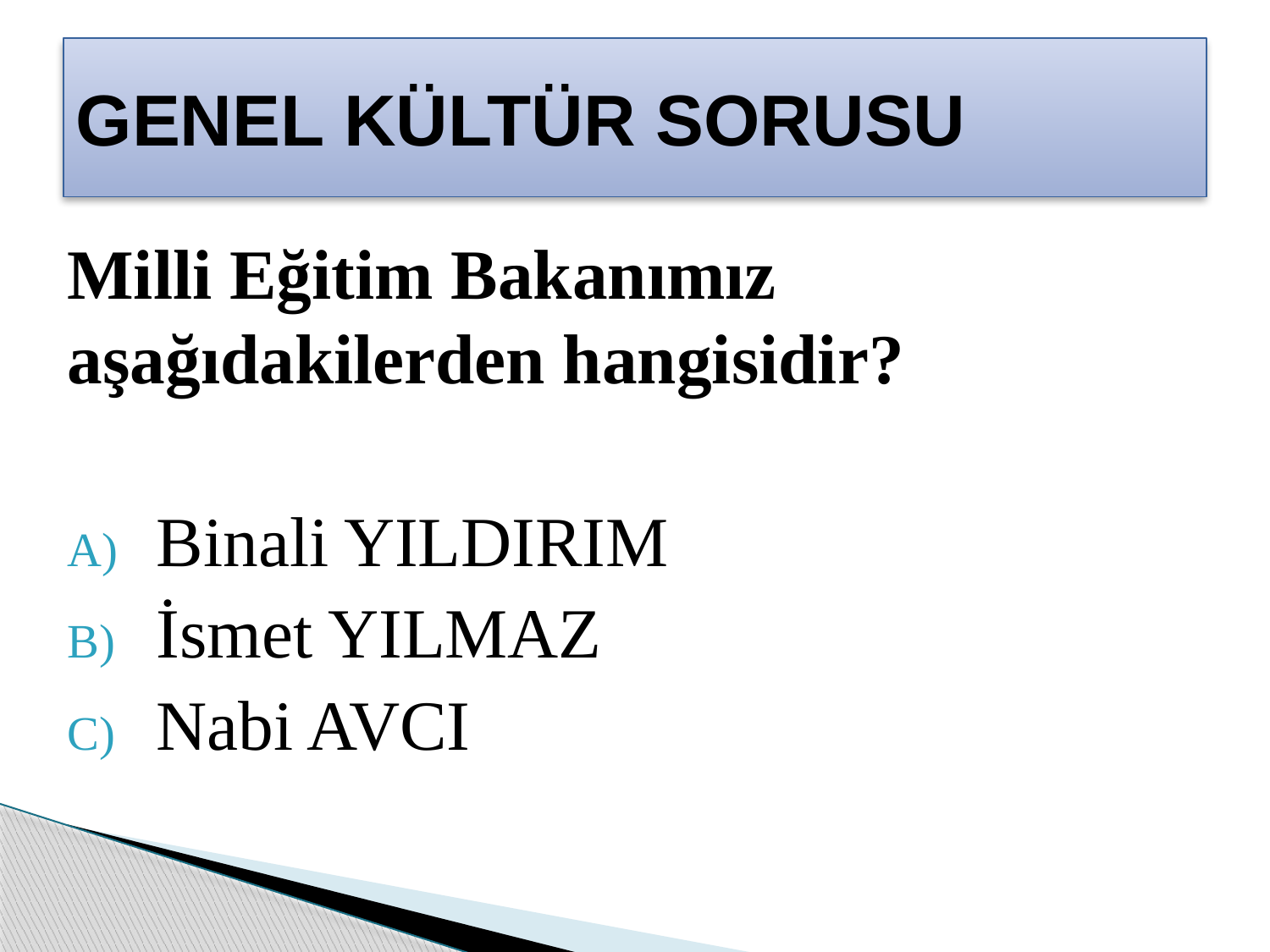

# GENEL KÜLTÜR SORUSU
Milli Eğitim Bakanımız aşağıdakilerden hangisidir?

 Binali YILDIRIM
 İsmet YILMAZ
 Nabi AVCI